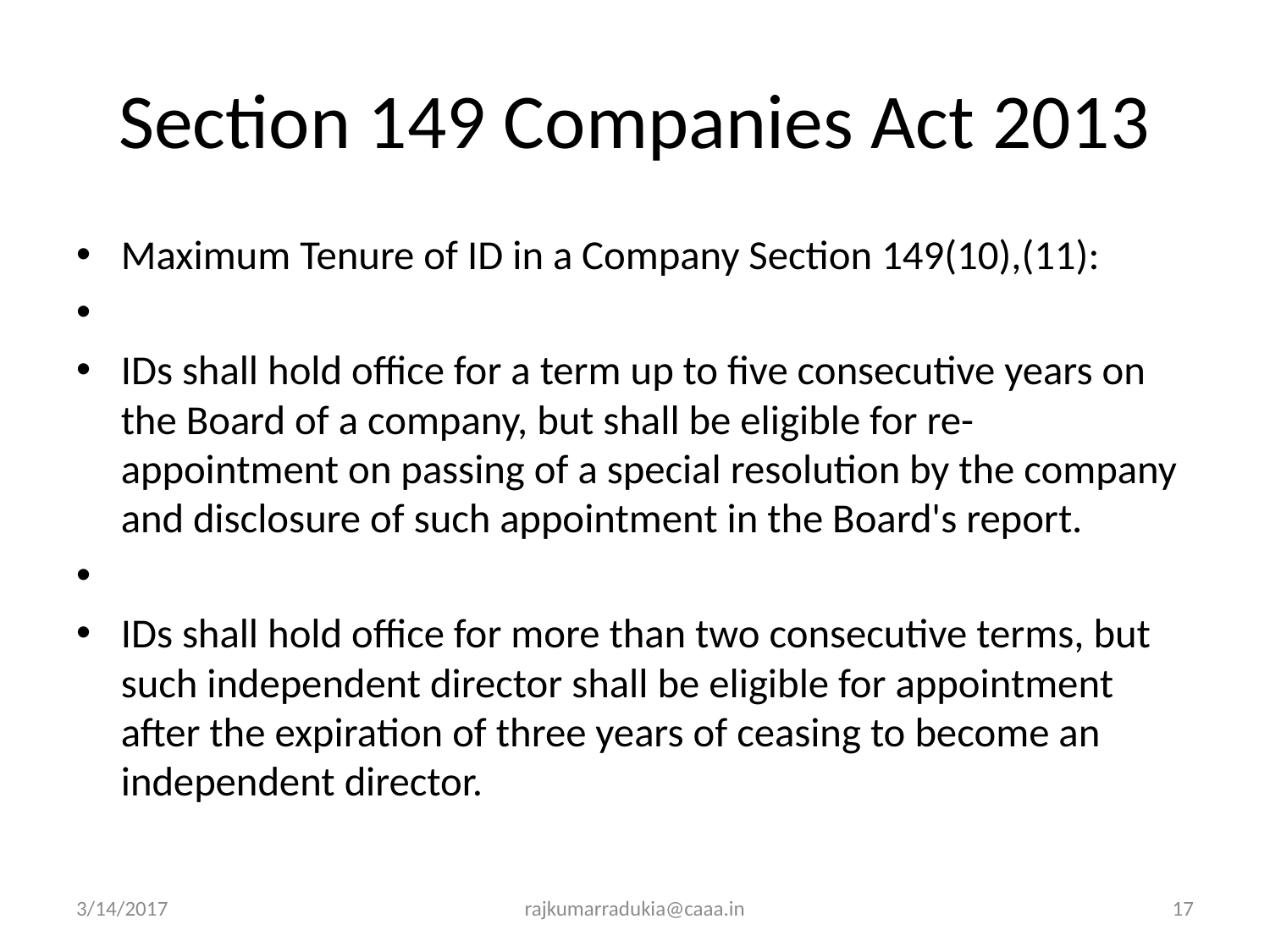

# Section 149 Companies Act 2013
Maximum Tenure of ID in a Company Section 149(10),(11):

IDs shall hold office for a term up to five consecutive years on the Board of a company, but shall be eligible for re- appointment on passing of a special resolution by the company and disclosure of such appointment in the Board's report.

IDs shall hold office for more than two consecutive terms, but such independent director shall be eligible for appointment after the expiration of three years of ceasing to become an independent director.

3/14/2017
rajkumarradukia@caaa.in
17